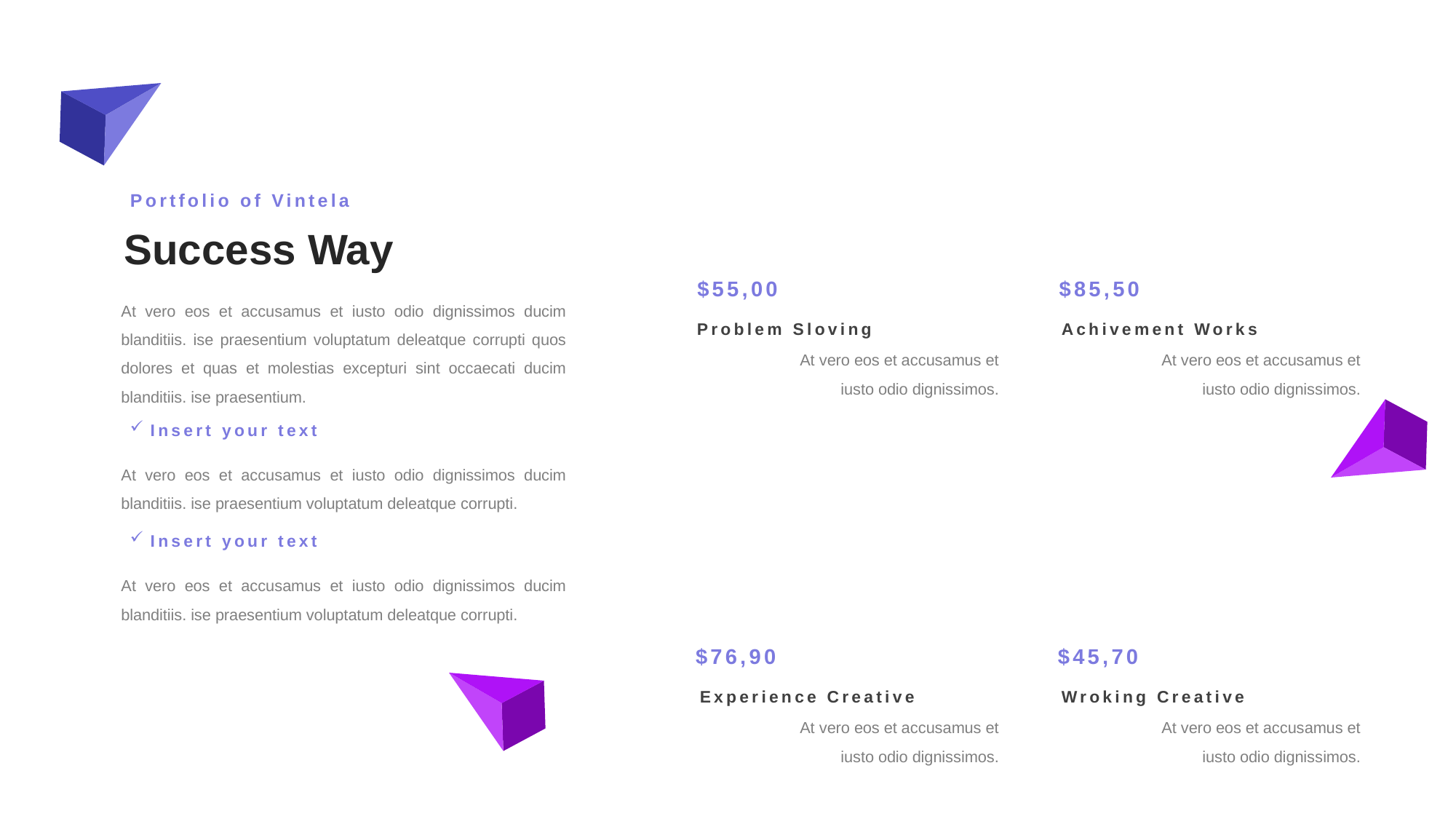

Portfolio of Vintela
Success Way
$55,00
$85,50
At vero eos et accusamus et iusto odio dignissimos ducim blanditiis. ise praesentium voluptatum deleatque corrupti quos dolores et quas et molestias excepturi sint occaecati ducim blanditiis. ise praesentium.
Problem Sloving
Achivement Works
At vero eos et accusamus et iusto odio dignissimos.
At vero eos et accusamus et iusto odio dignissimos.

Insert your text
At vero eos et accusamus et iusto odio dignissimos ducim blanditiis. ise praesentium voluptatum deleatque corrupti.
Insert your text
At vero eos et accusamus et iusto odio dignissimos ducim blanditiis. ise praesentium voluptatum deleatque corrupti.
$76,90
$45,70
Experience Creative
Wroking Creative
At vero eos et accusamus et iusto odio dignissimos.
At vero eos et accusamus et iusto odio dignissimos.